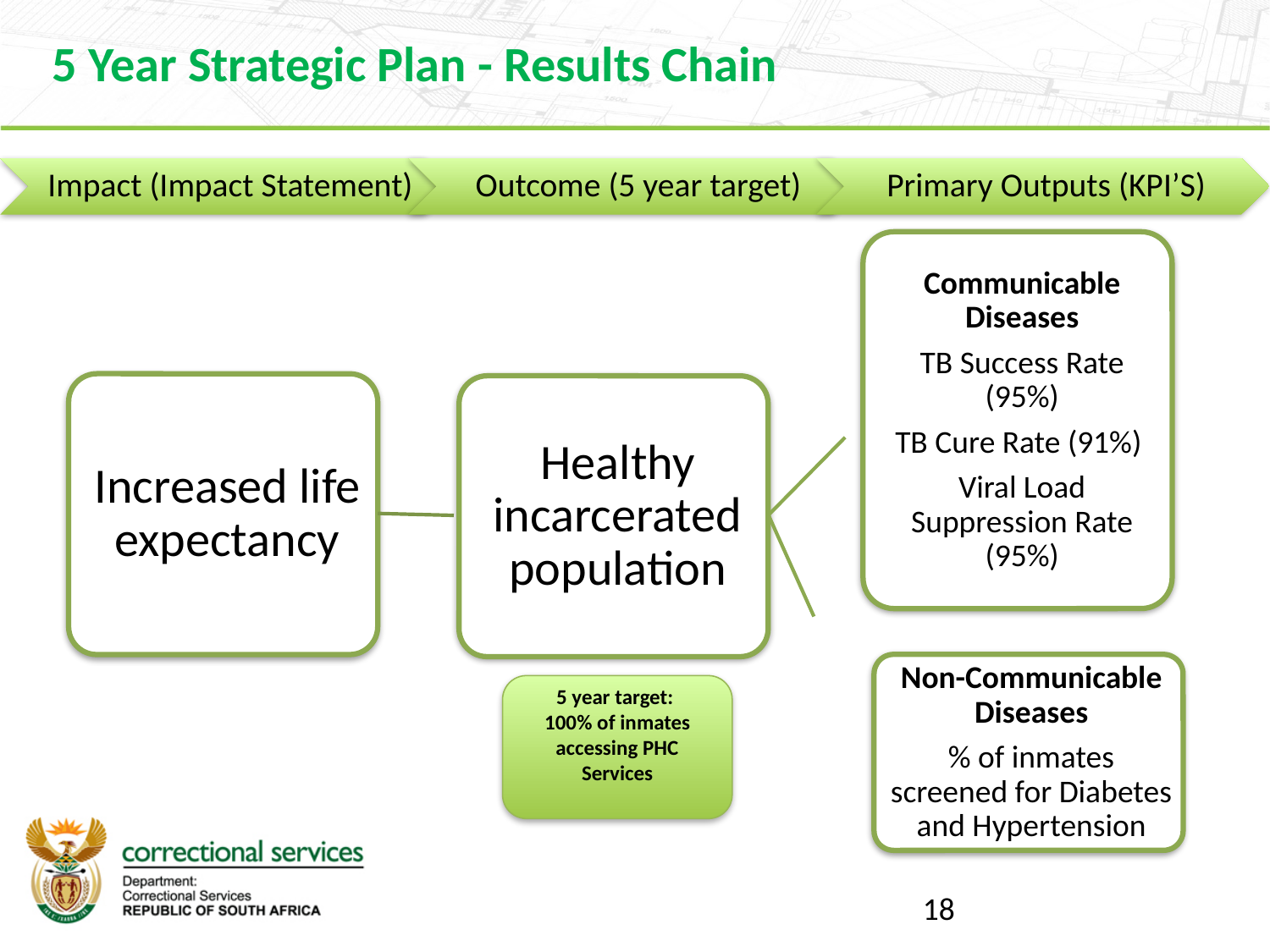

5 Year Strategic Plan - Results Chain
Increased life expectancy

Healthy incarcerated population

Communicable Diseases
TB Success Rate (95%)
TB Cure Rate (91%)
Viral Load Suppression Rate (95%)

Non-Communicable Diseases
% of inmates screened for Diabetes and Hypertension

Impact (Impact Statement)
Outcome (5 year target)
Primary Outputs (KPI’S)
5 year target:
100% of inmates accessing PHC Services

18